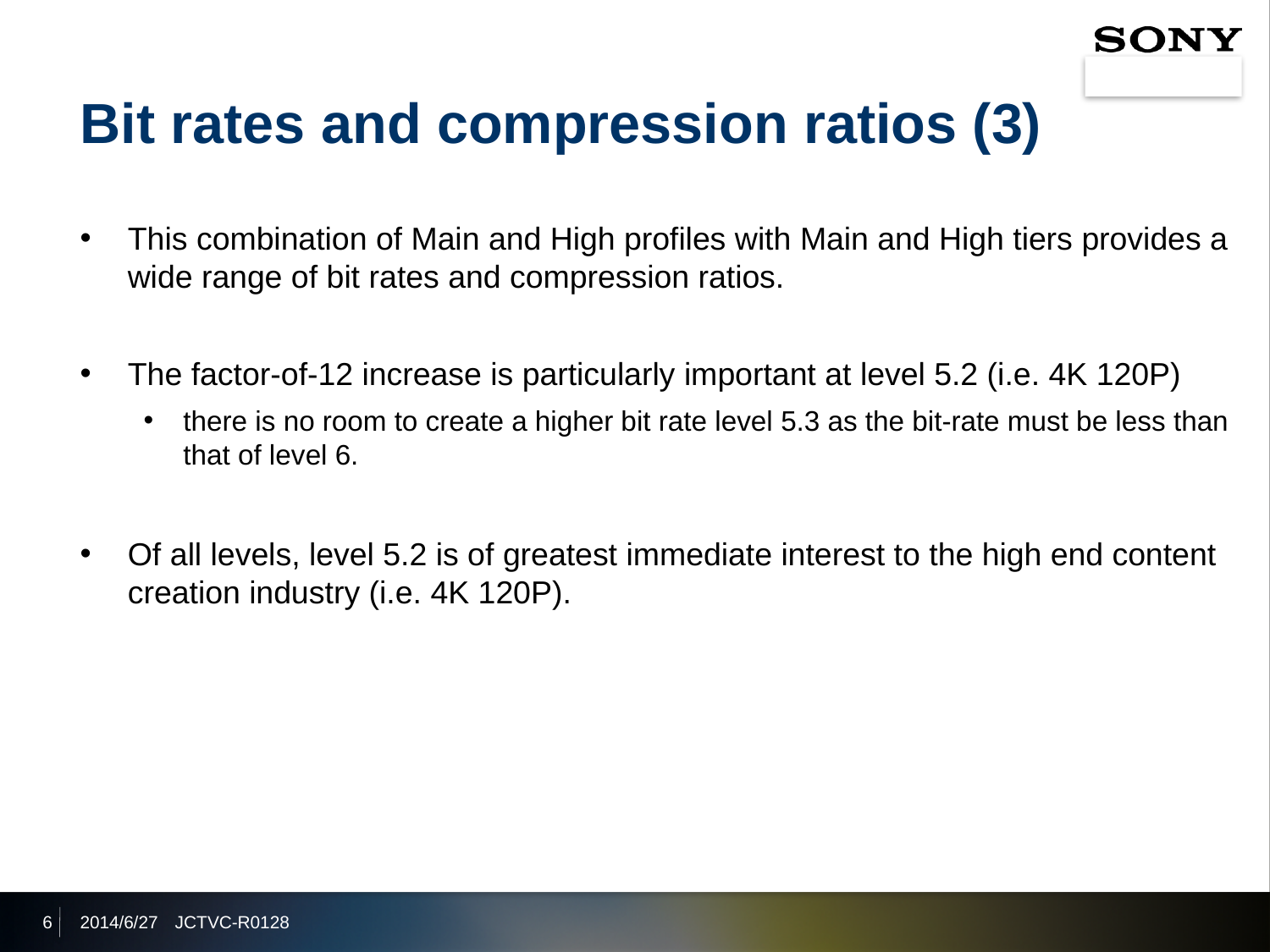

# Bit rates and compression ratios (3)

This combination of Main and High profiles with Main and High tiers provides a wide range of bit rates and compression ratios.

The factor-of-12 increase is particularly important at level 5.2 (i.e. 4K 120P)
there is no room to create a higher bit rate level 5.3 as the bit-rate must be less than that of level 6.

Of all levels, level 5.2 is of greatest immediate interest to the high end content creation industry (i.e. 4K 120P).

6
2014/6/27
JCTVC-R0128